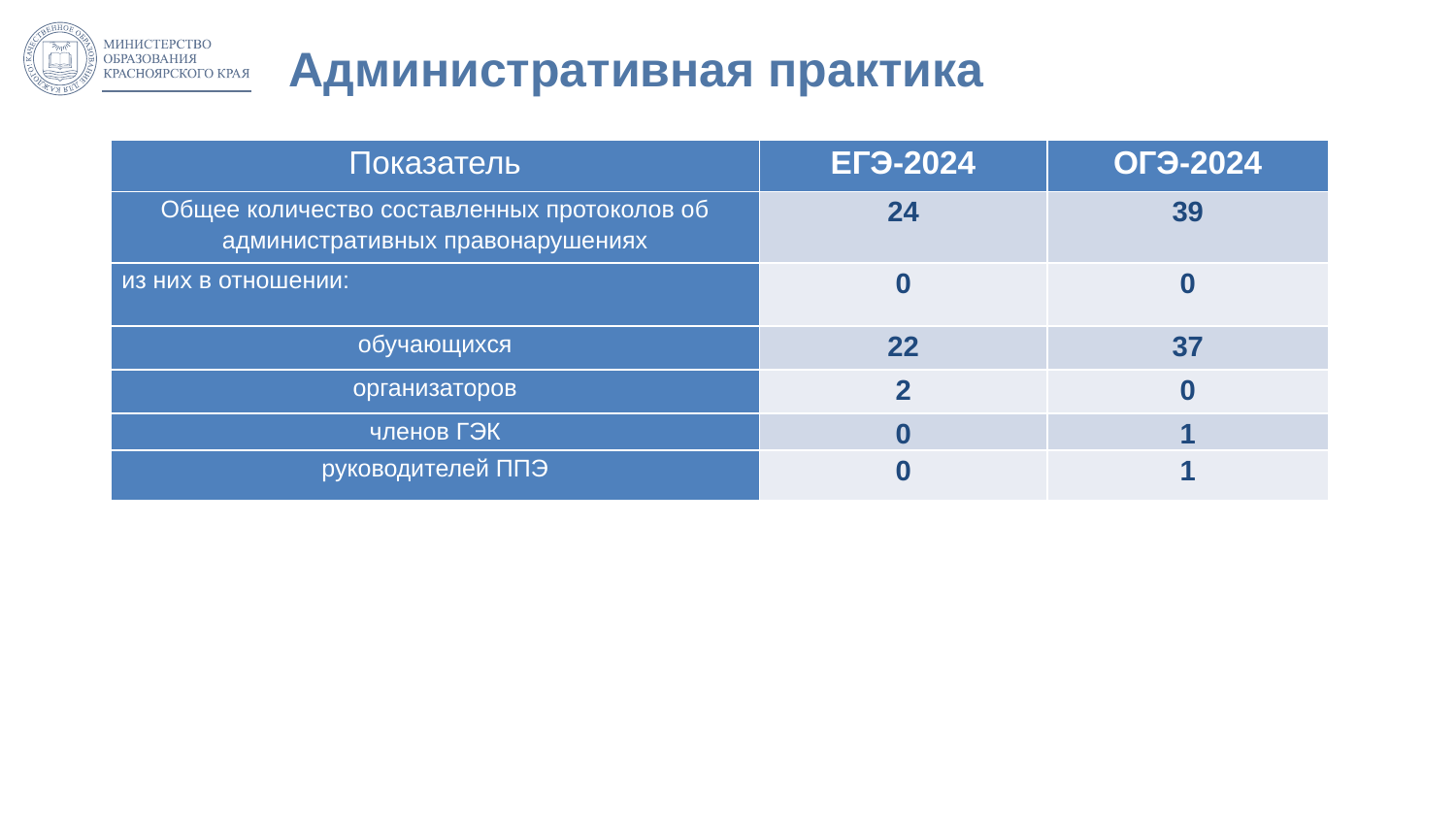

# Административная практика
| Показатель | ЕГЭ-2024 | ОГЭ-2024 |
| --- | --- | --- |
| Общее количество составленных протоколов об административных правонарушениях | 24 | 39 |
| из них в отношении: | 0 | 0 |
| обучающихся | 22 | 37 |
| организаторов | 2 | 0 |
| членов ГЭК | 0 | 1 |
| руководителей ППЭ | 0 | 1 |